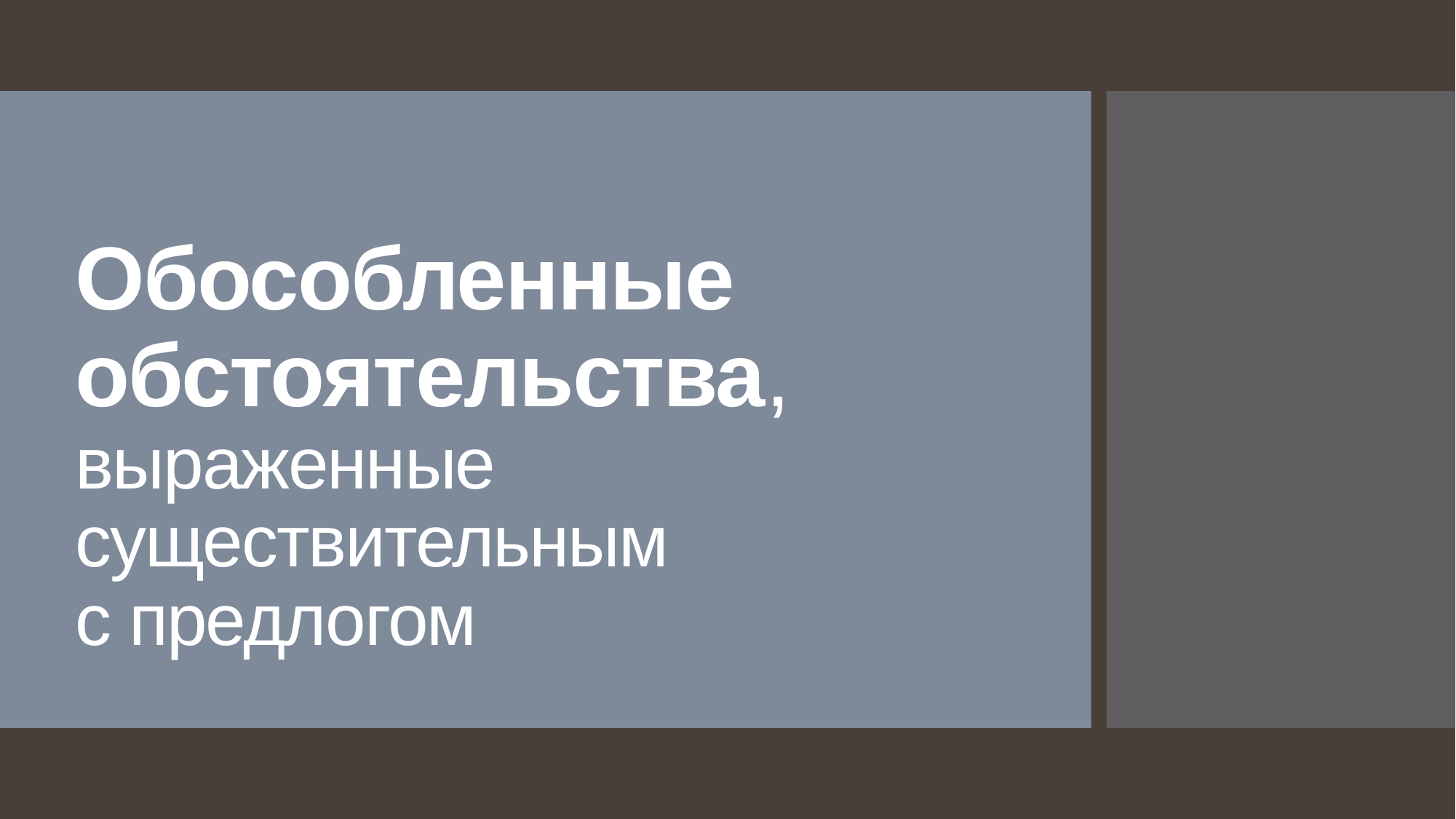

# Обособленные обстоятельства, выраженные существительным с предлогом